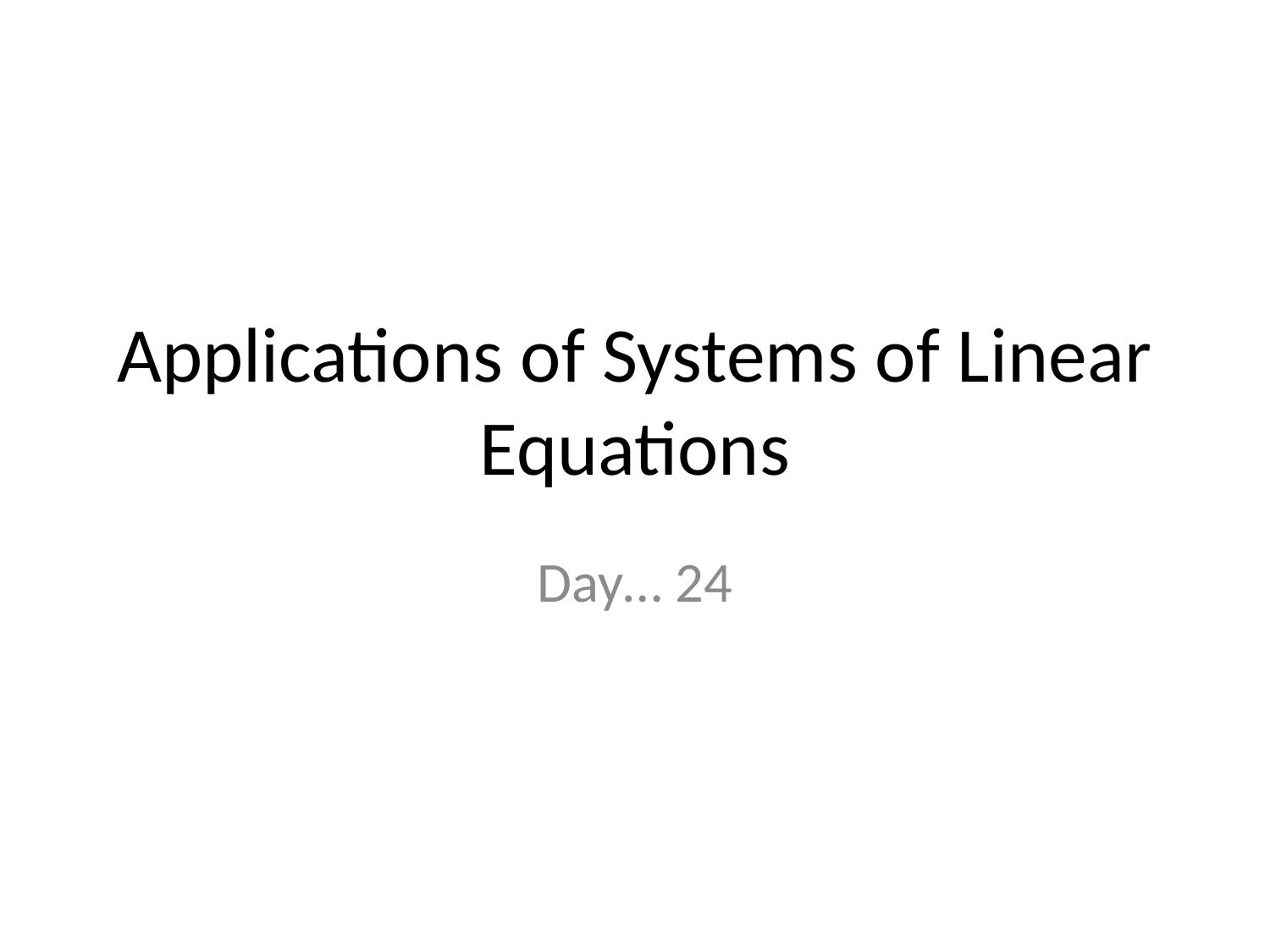

# Applications of Systems of Linear Equations
Day… 24